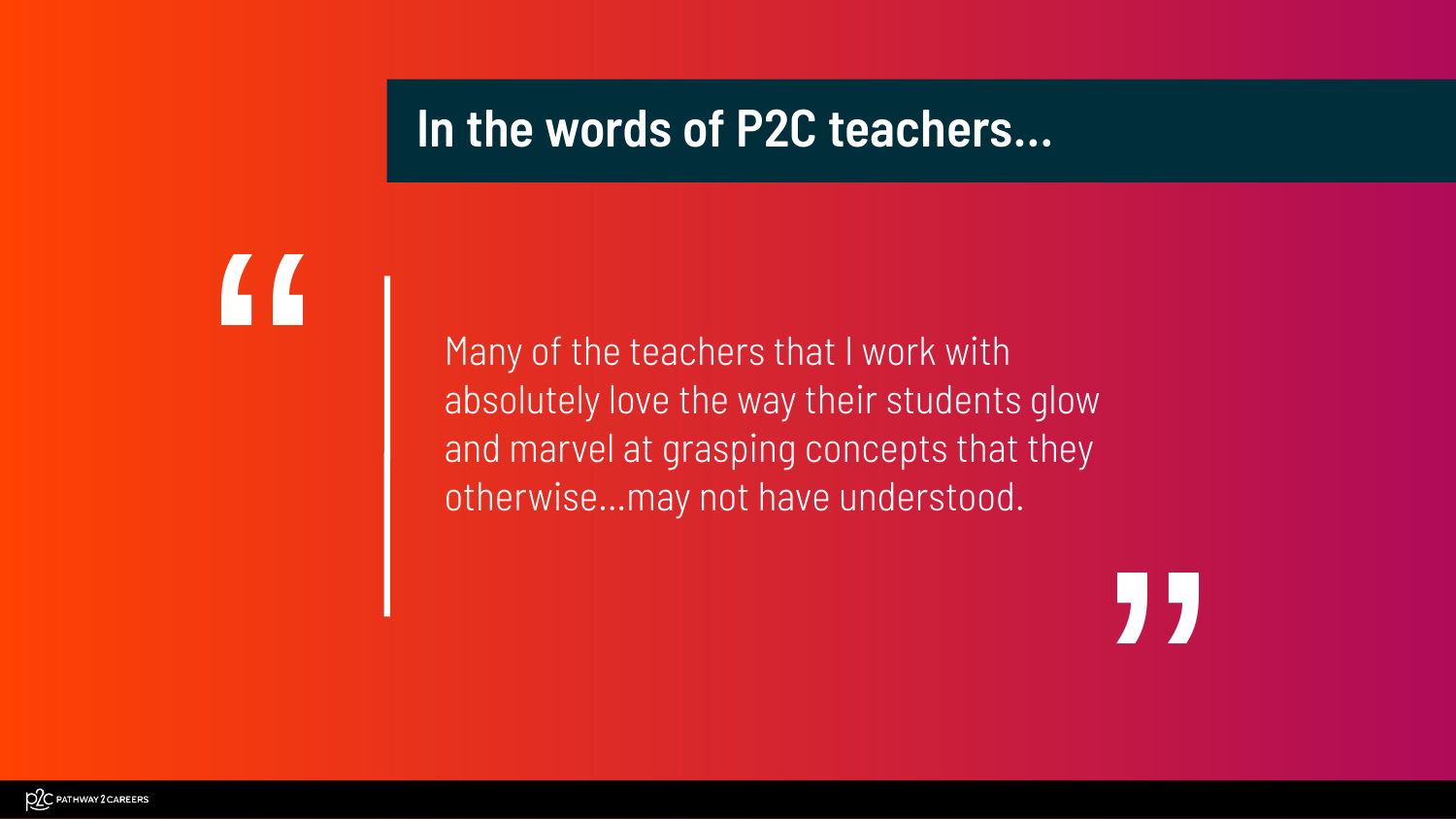

In the words of P2C teachers…
“
“
Many of the teachers that I work with absolutely love the way their students glow and marvel at grasping concepts that they otherwise…may not have understood.